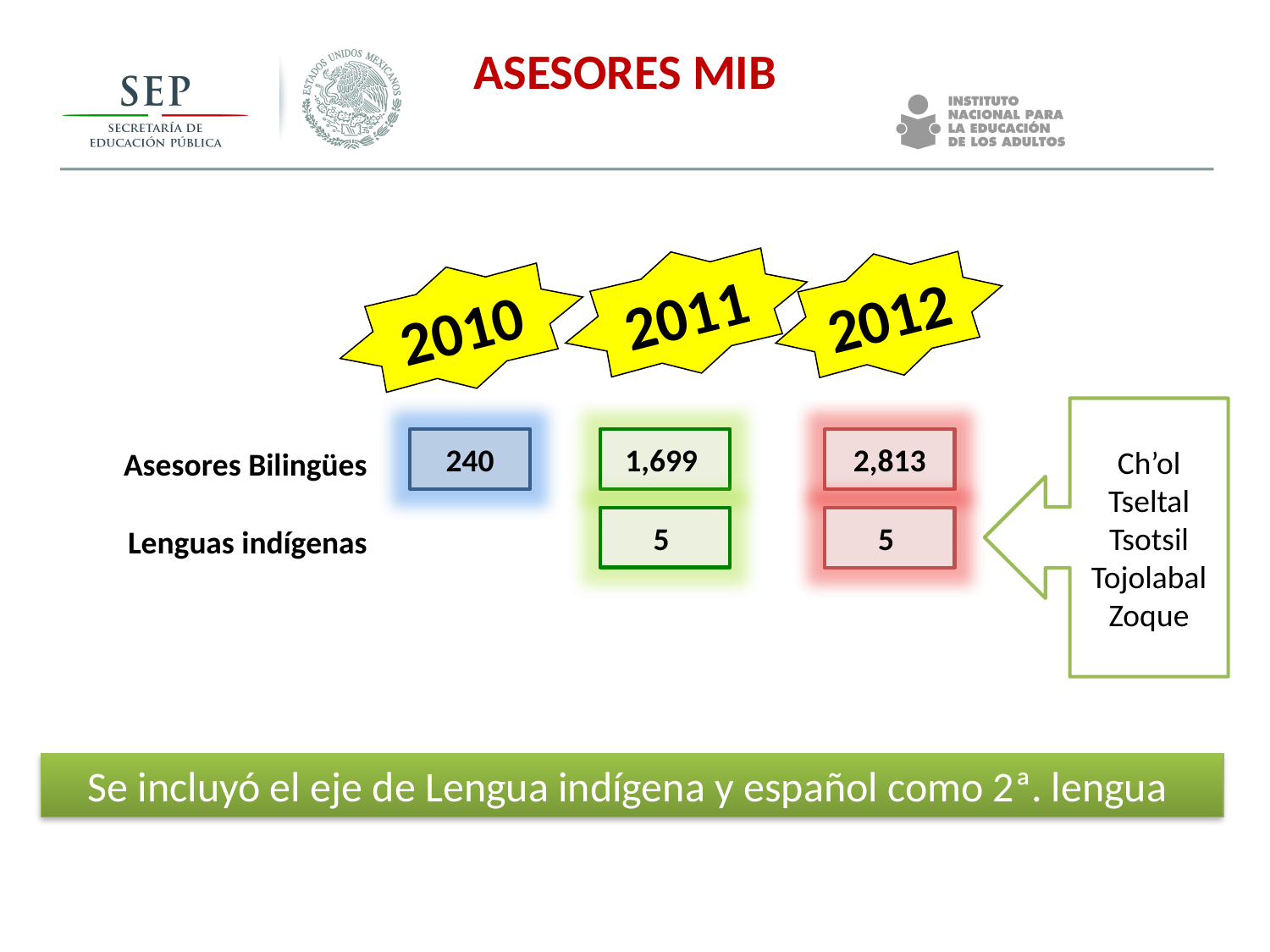

Asesores mib
2011
2012
2010
Ch’ol
Tseltal
Tsotsil
Tojolabal
Zoque
240
1,699
2,813
Asesores Bilingües
5
5
Lenguas indígenas
Se incluyó el eje de Lengua indígena y español como 2ª. lengua